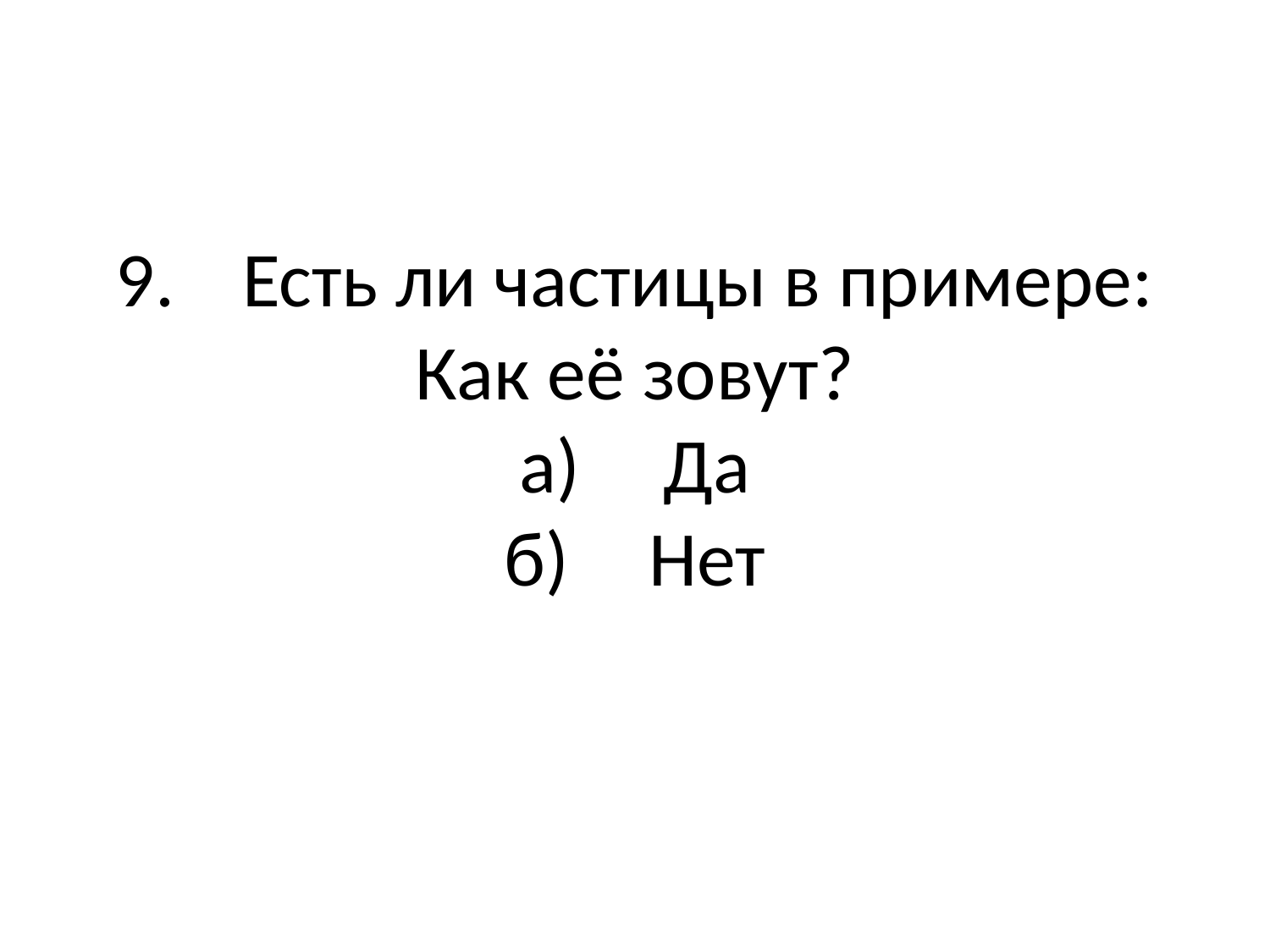

# 9.	Есть ли частицы в примере: Как её зовут? а)	 Да б)	 Нет